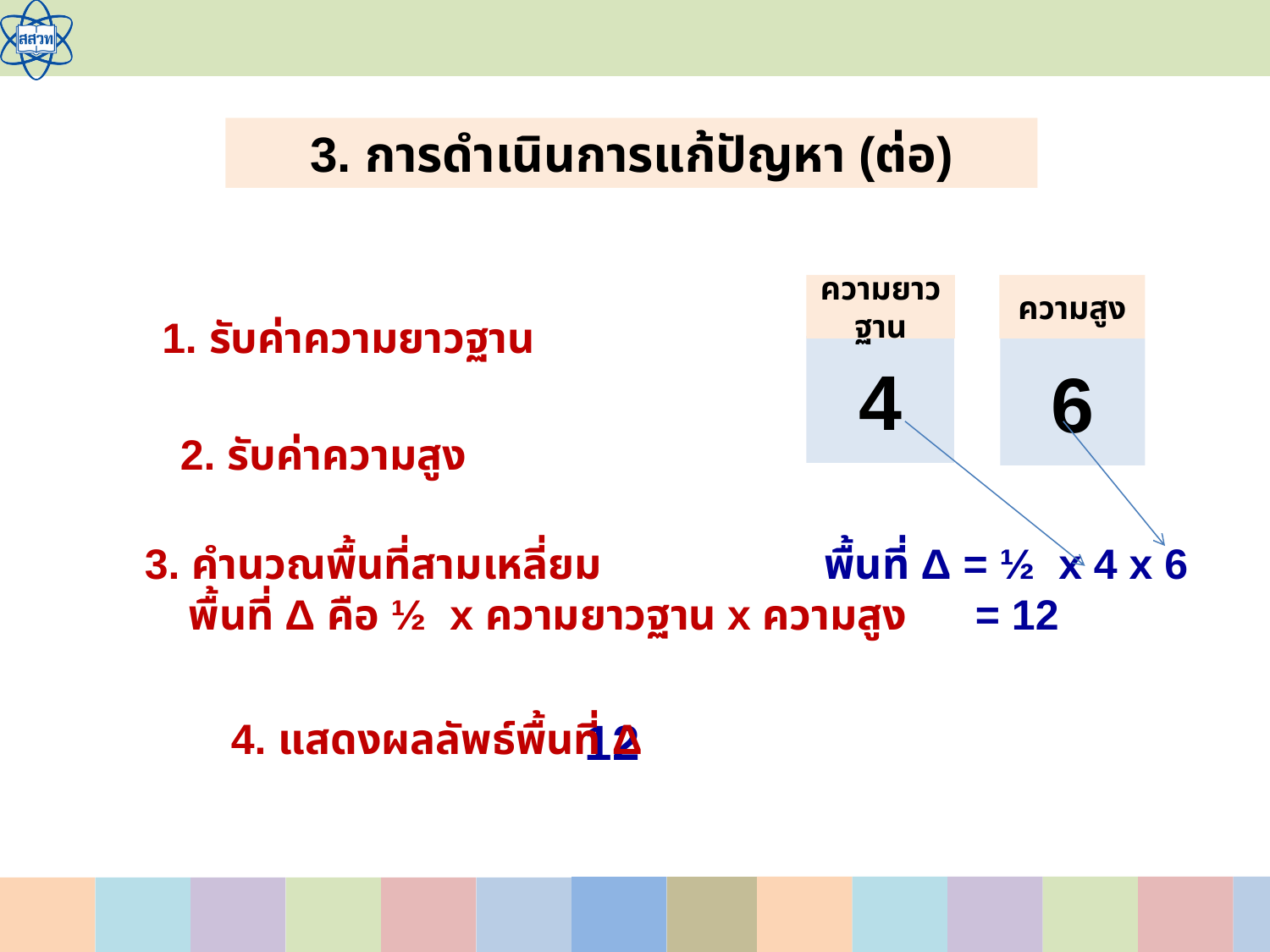

3. การดำเนินการแก้ปัญหา (ต่อ)
ความยาวฐาน
4
ความสูง
6
1. รับค่าความยาวฐาน
2. รับค่าความสูง
พื้นที่ Δ = ½  x 4 x 6
	  = 12
3. คำนวณพื้นที่สามเหลี่ยม
    พื้นที่ Δ คือ ½  x ความยาวฐาน x ความสูง
12
4. แสดงผลลัพธ์พื้นที่ Δ